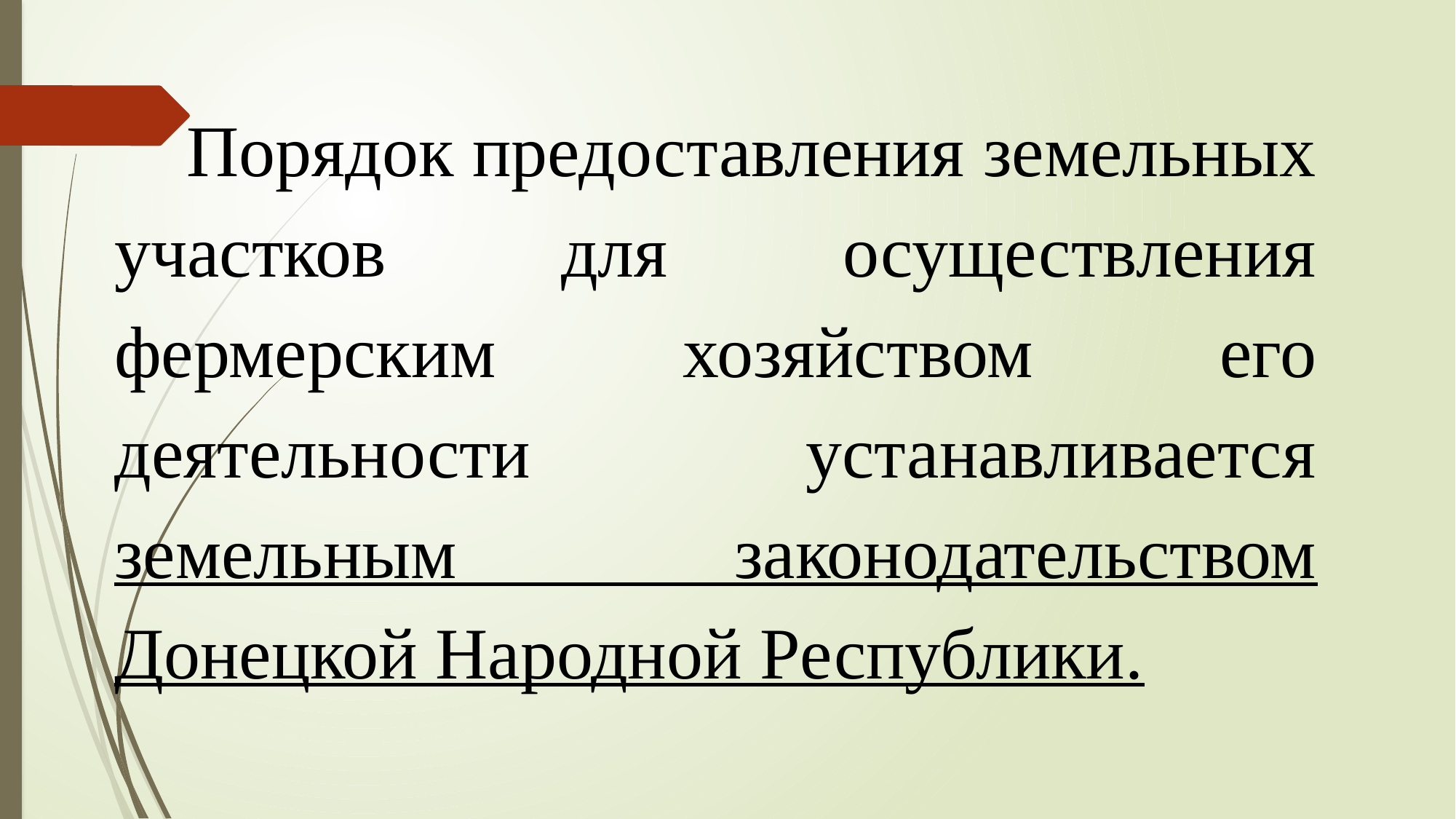

Порядок предоставления земельных участков для осуществления фермерским хозяйством его деятельности устанавливается земельным законодательством Донецкой Народной Республики.